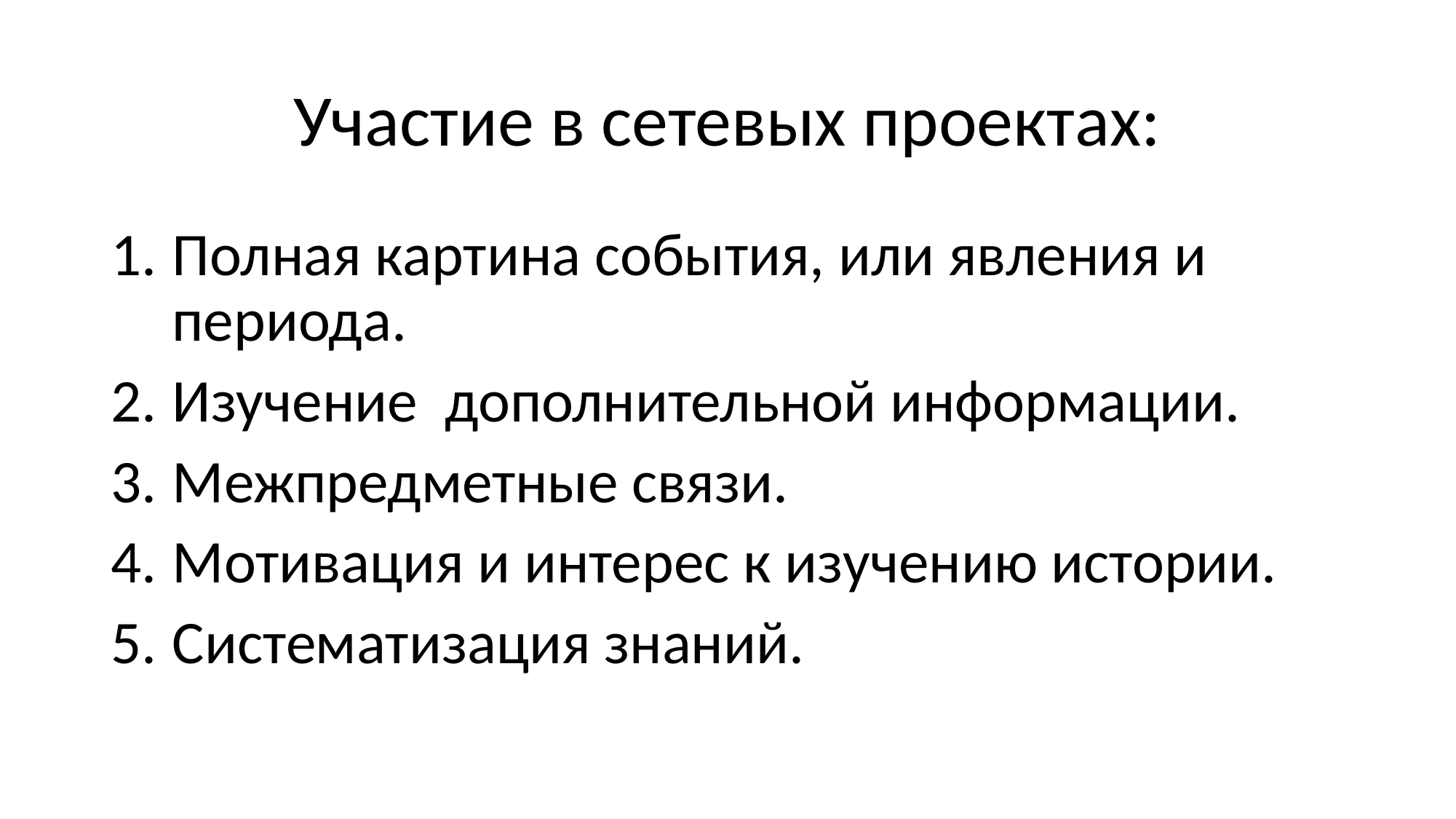

# Участие в сетевых проектах:
Полная картина события, или явления и периода.
Изучение  дополнительной информации.
Межпредметные связи.
Мотивация и интерес к изучению истории.
Систематизация знаний.